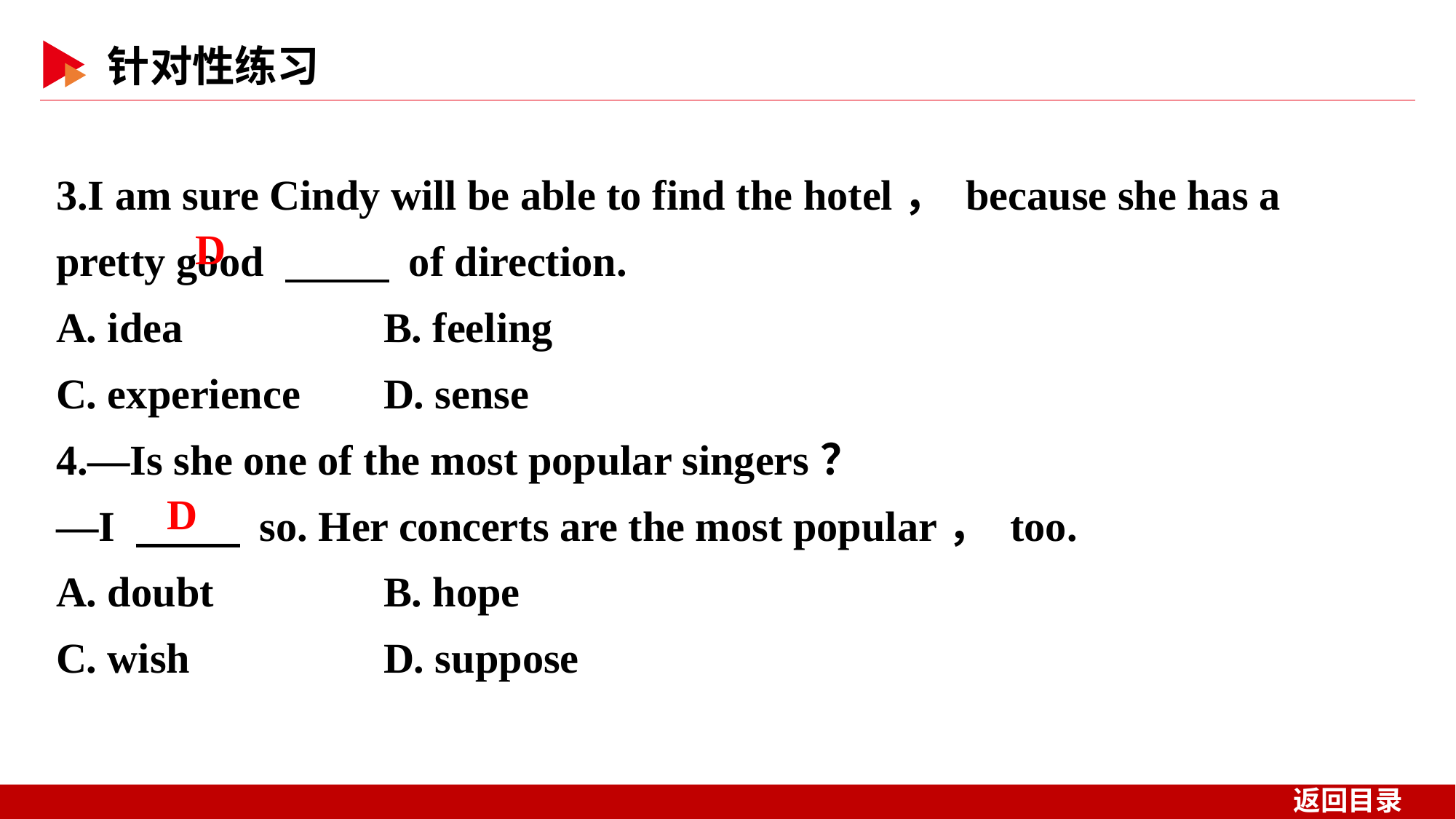

3.I am sure Cindy will be able to find the hotel， because she has a pretty good 　  　 of direction.
A. idea　        	B. feeling
C. experience　  	D. sense
4.—Is she one of the most popular singers？
—I 　  　 so. Her concerts are the most popular， too.
A. doubt           	B. hope
C. wish                	D. suppose
D
D